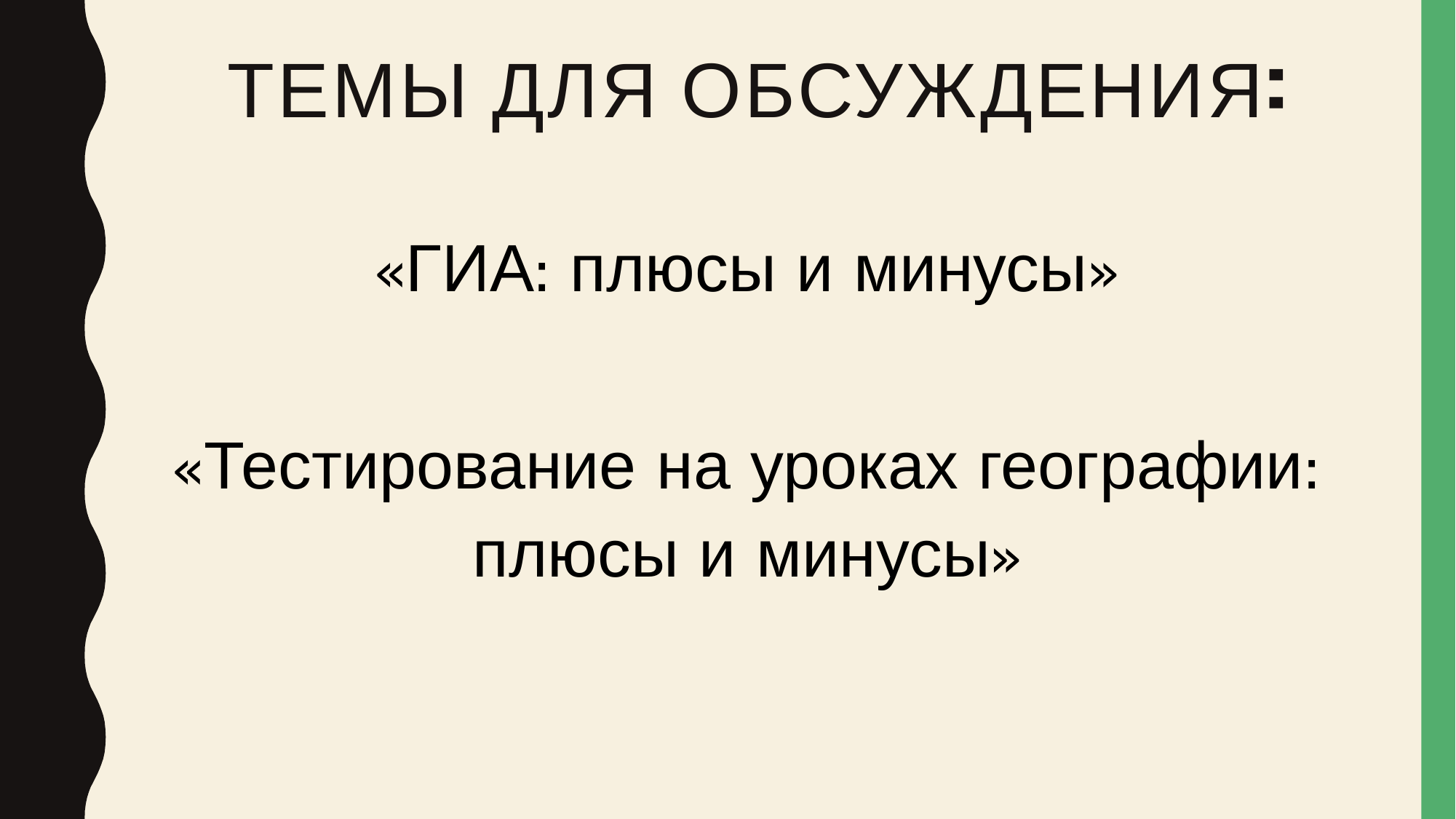

# темы для обсуждения:
«ГИА: плюсы и минусы»

«Тестирование на уроках географии: плюсы и минусы»